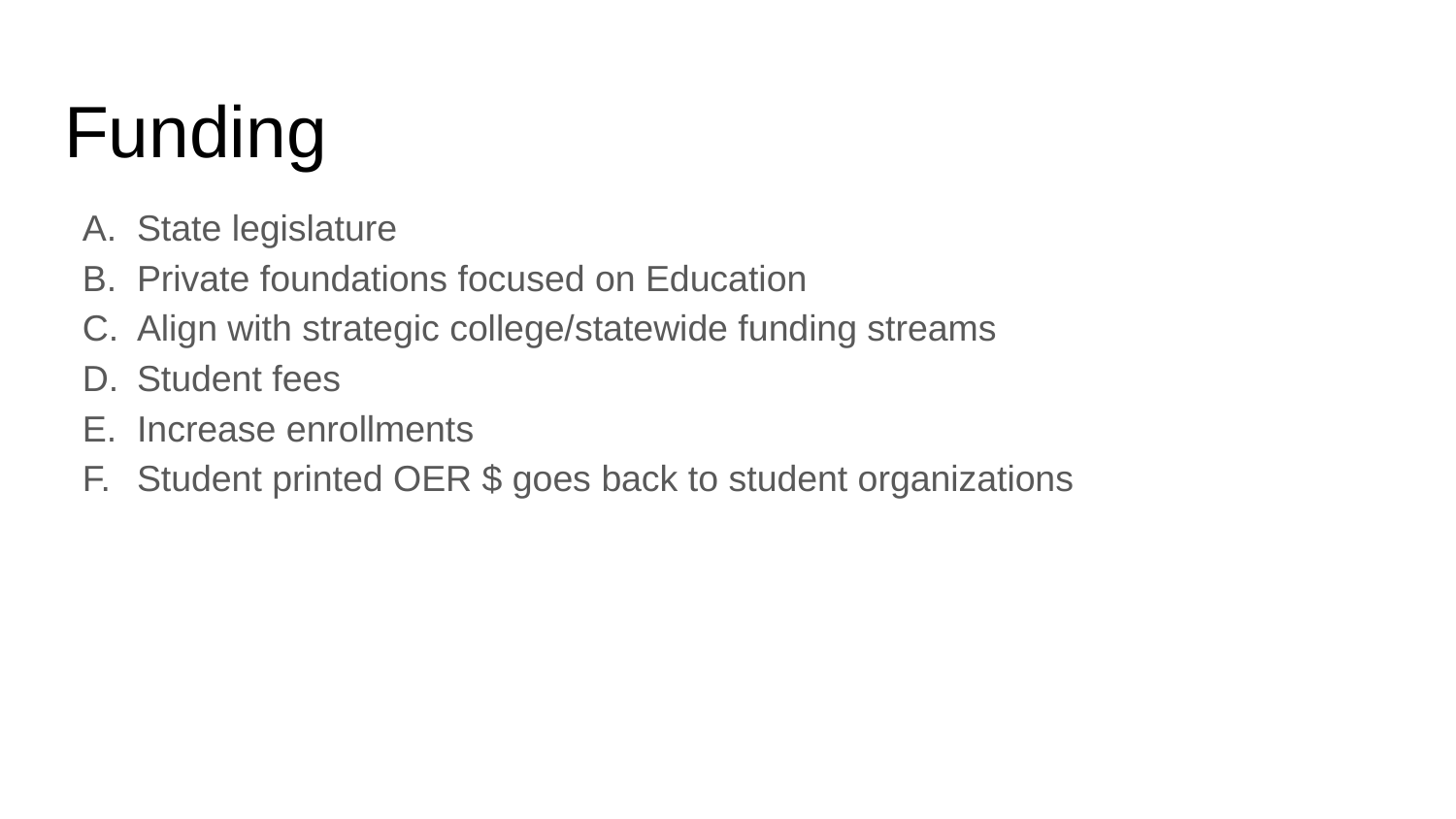

# Funding
State legislature
Private foundations focused on Education
Align with strategic college/statewide funding streams
Student fees
Increase enrollments
Student printed OER $ goes back to student organizations